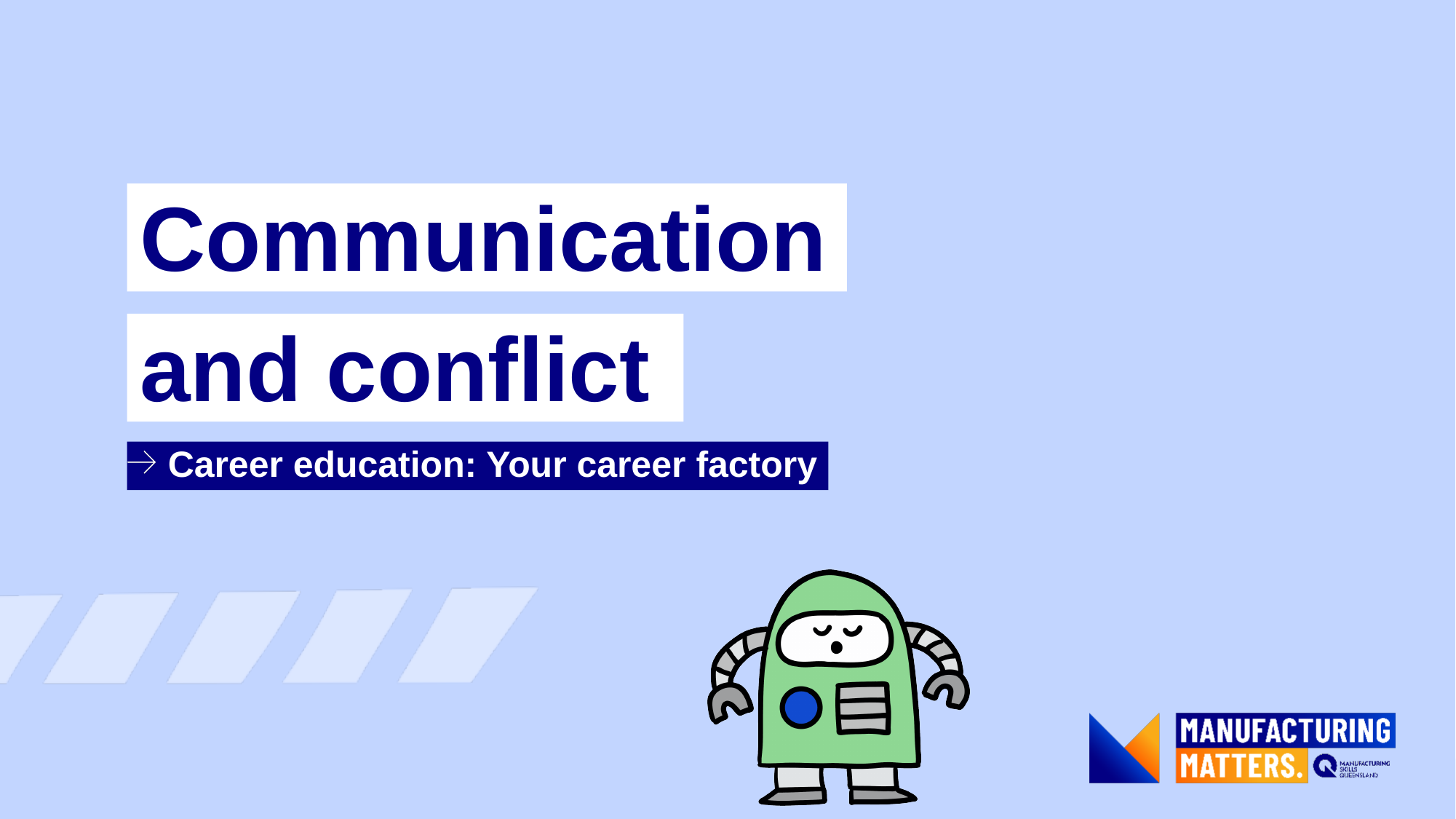

Communication
# and conflict
Career education: Your career factory